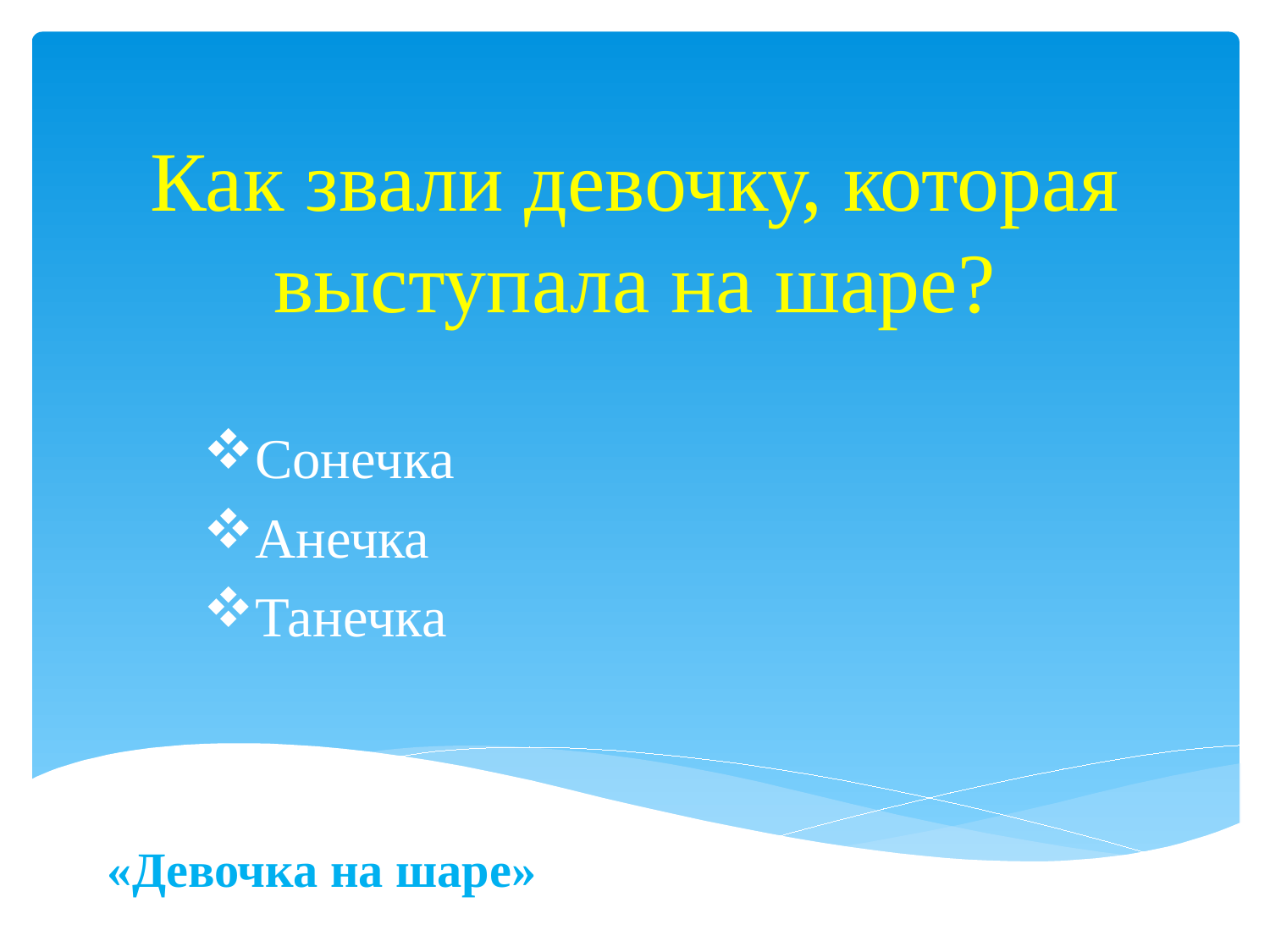

# Как звали девочку, которая выступала на шаре?
Сонечка
Анечка
Танечка
«Девочка на шаре»